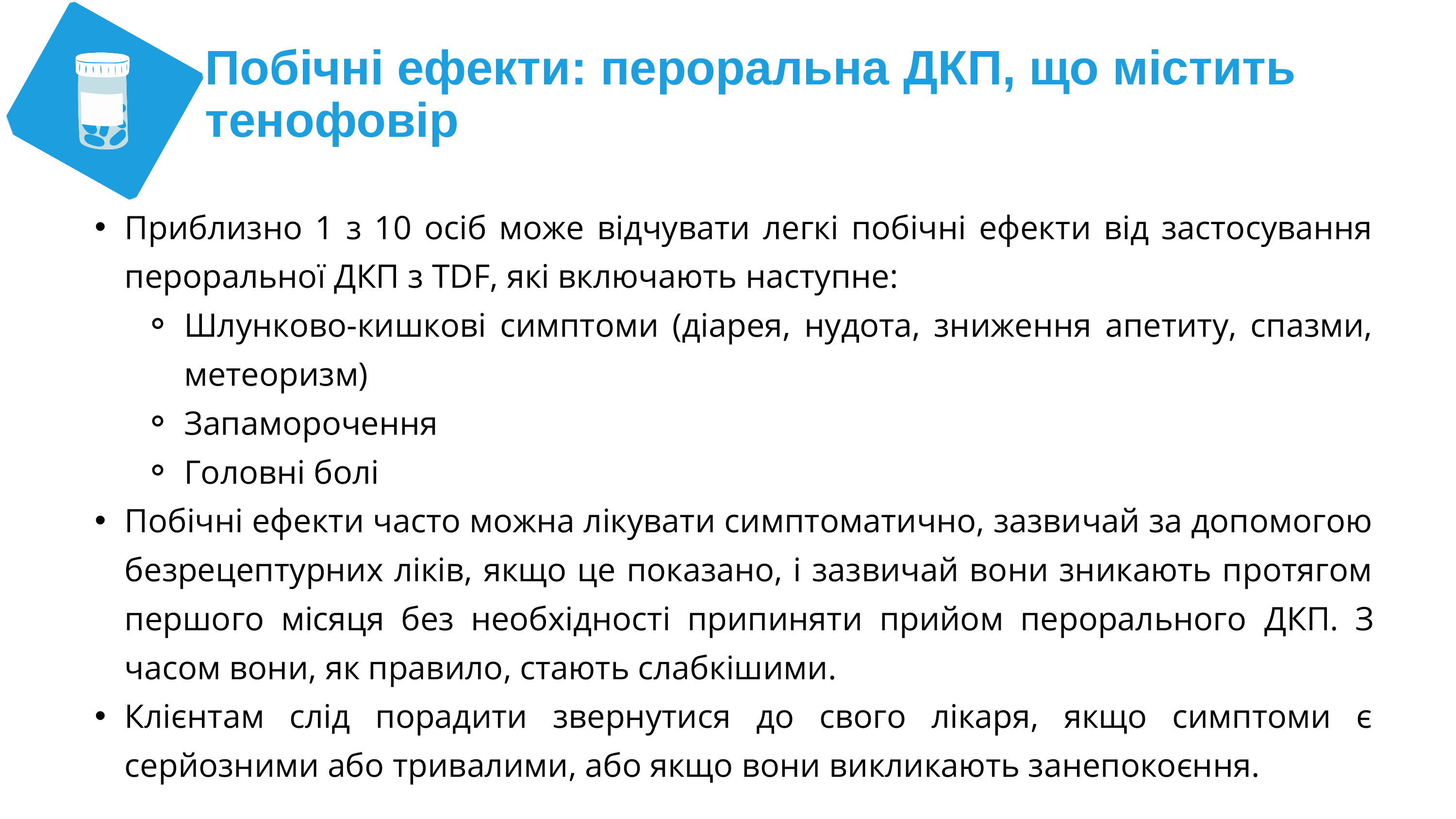

Побічні ефекти: пероральна ДКП, що містить тенофовір
Приблизно 1 з 10 осіб може відчувати легкі побічні ефекти від застосування пероральної ДКП з TDF, які включають наступне:
Шлунково-кишкові симптоми (діарея, нудота, зниження апетиту, спазми, метеоризм)
Запаморочення
Головні болі
Побічні ефекти часто можна лікувати симптоматично, зазвичай за допомогою безрецептурних ліків, якщо це показано, і зазвичай вони зникають протягом першого місяця без необхідності припиняти прийом перорального ДКП. З часом вони, як правило, стають слабкішими.
Клієнтам слід порадити звернутися до свого лікаря, якщо симптоми є серйозними або тривалими, або якщо вони викликають занепокоєння.